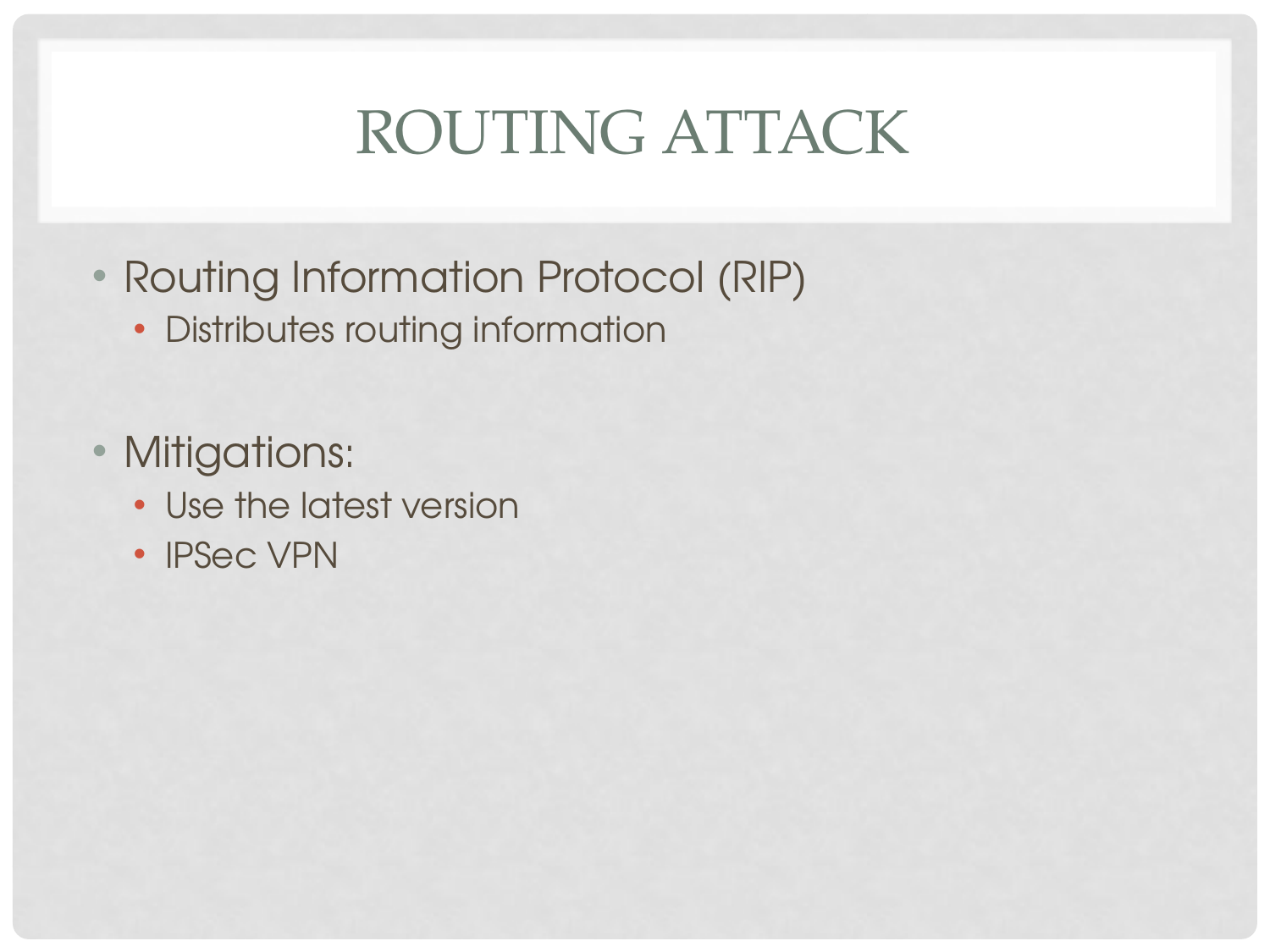

# Routing attack
Routing Information Protocol (RIP)
Distributes routing information

Mitigations:
Use the latest version
IPSec VPN